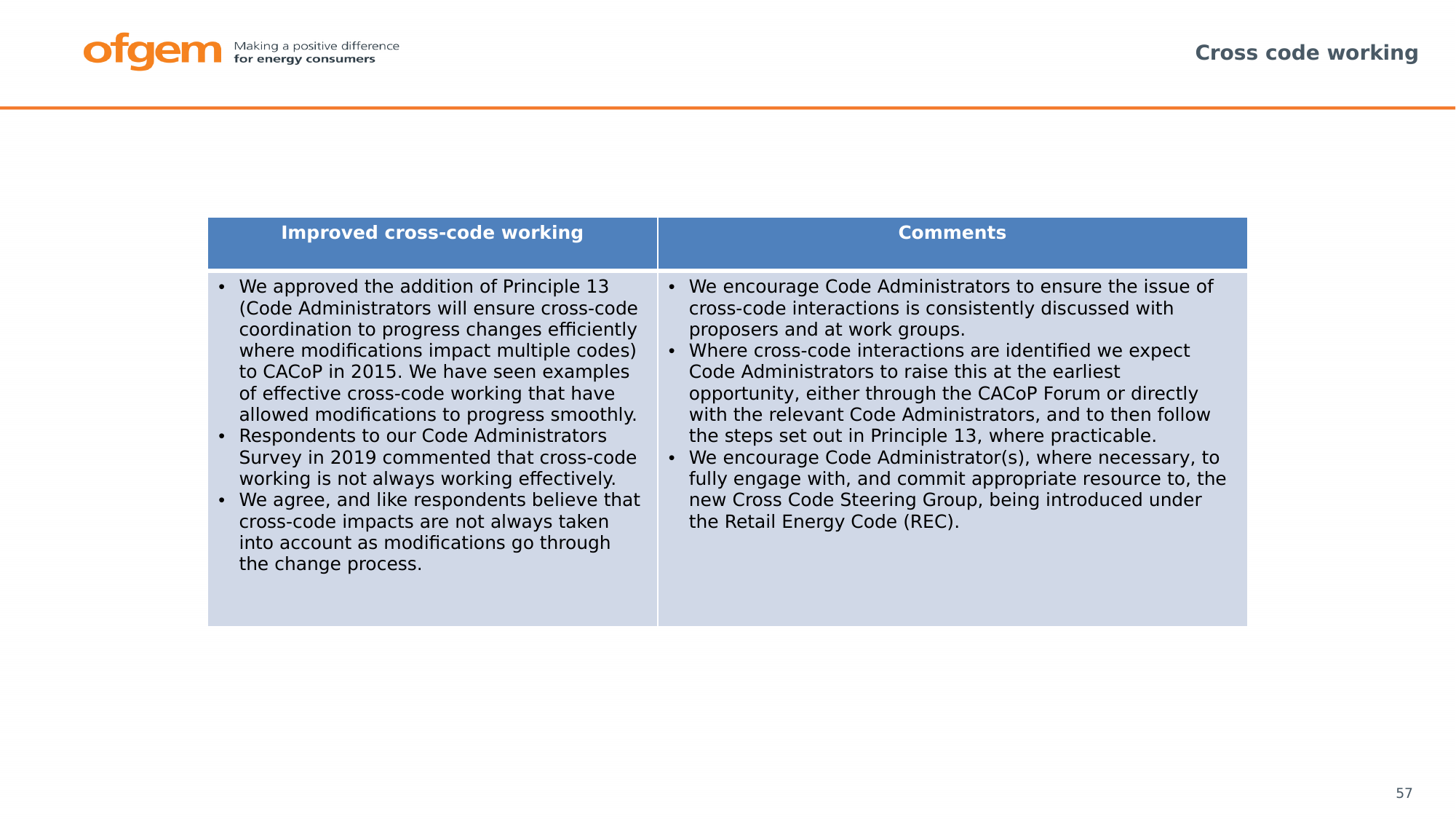

# Cross code working
| Improved cross-code working | Comments |
| --- | --- |
| We approved the addition of Principle 13 (Code Administrators will ensure cross-code coordination to progress changes efficiently where modifications impact multiple codes) to CACoP in 2015. We have seen examples of effective cross-code working that have allowed modifications to progress smoothly. Respondents to our Code Administrators Survey in 2019 commented that cross-code working is not always working effectively. We agree, and like respondents believe that cross-code impacts are not always taken into account as modifications go through the change process. | We encourage Code Administrators to ensure the issue of cross-code interactions is consistently discussed with proposers and at work groups. Where cross-code interactions are identified we expect Code Administrators to raise this at the earliest opportunity, either through the CACoP Forum or directly with the relevant Code Administrators, and to then follow the steps set out in Principle 13, where practicable. We encourage Code Administrator(s), where necessary, to fully engage with, and commit appropriate resource to, the new Cross Code Steering Group, being introduced under the Retail Energy Code (REC). |

57